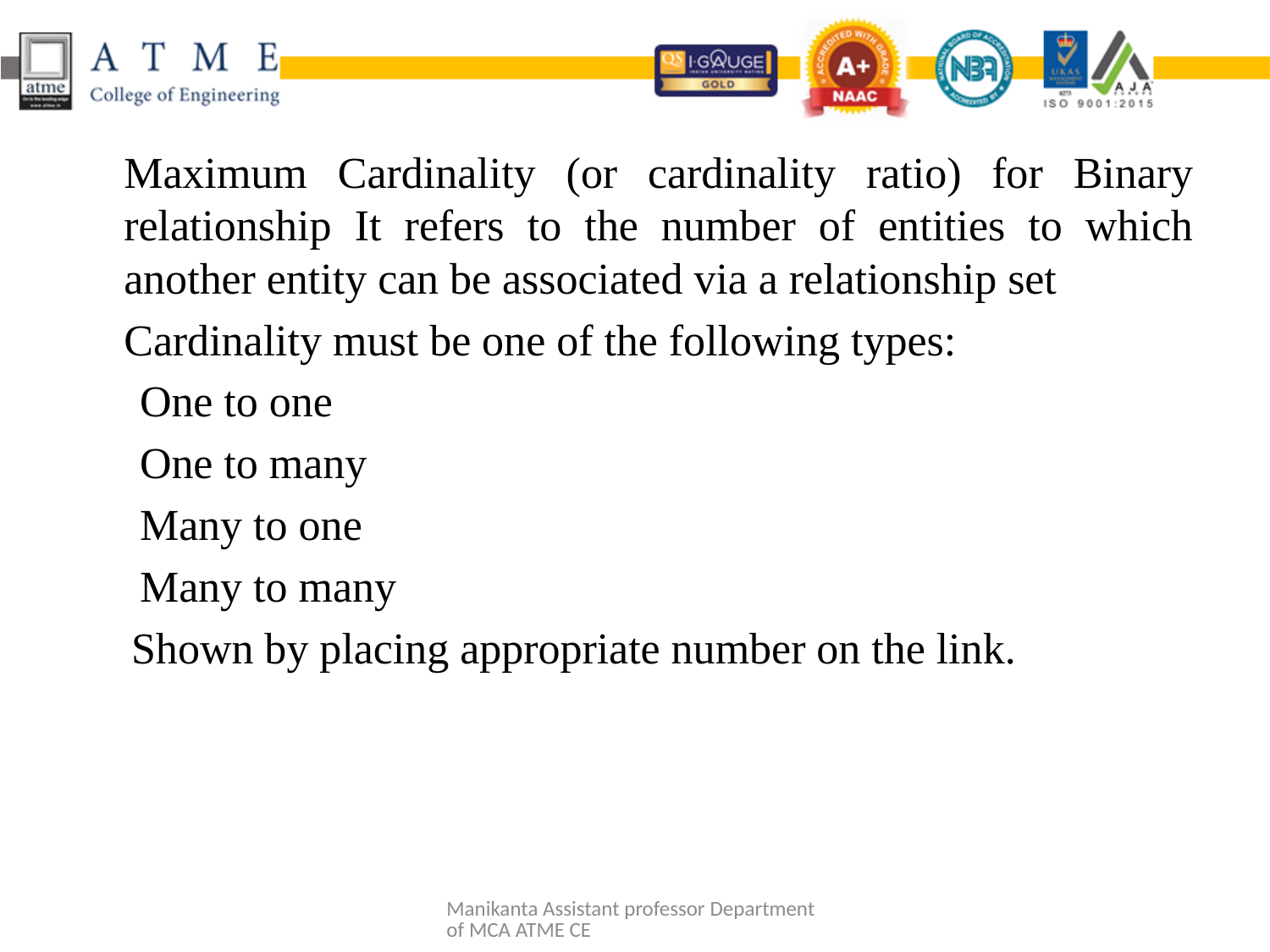

Maximum Cardinality (or cardinality ratio) for Binary relationship It refers to the number of entities to which another entity can be associated via a relationship set
	Cardinality must be one of the following types:
One to one
One to many
Many to one
Many to many
     Shown by placing appropriate number on the link.

Manikanta Assistant professor Department of MCA ATME CE